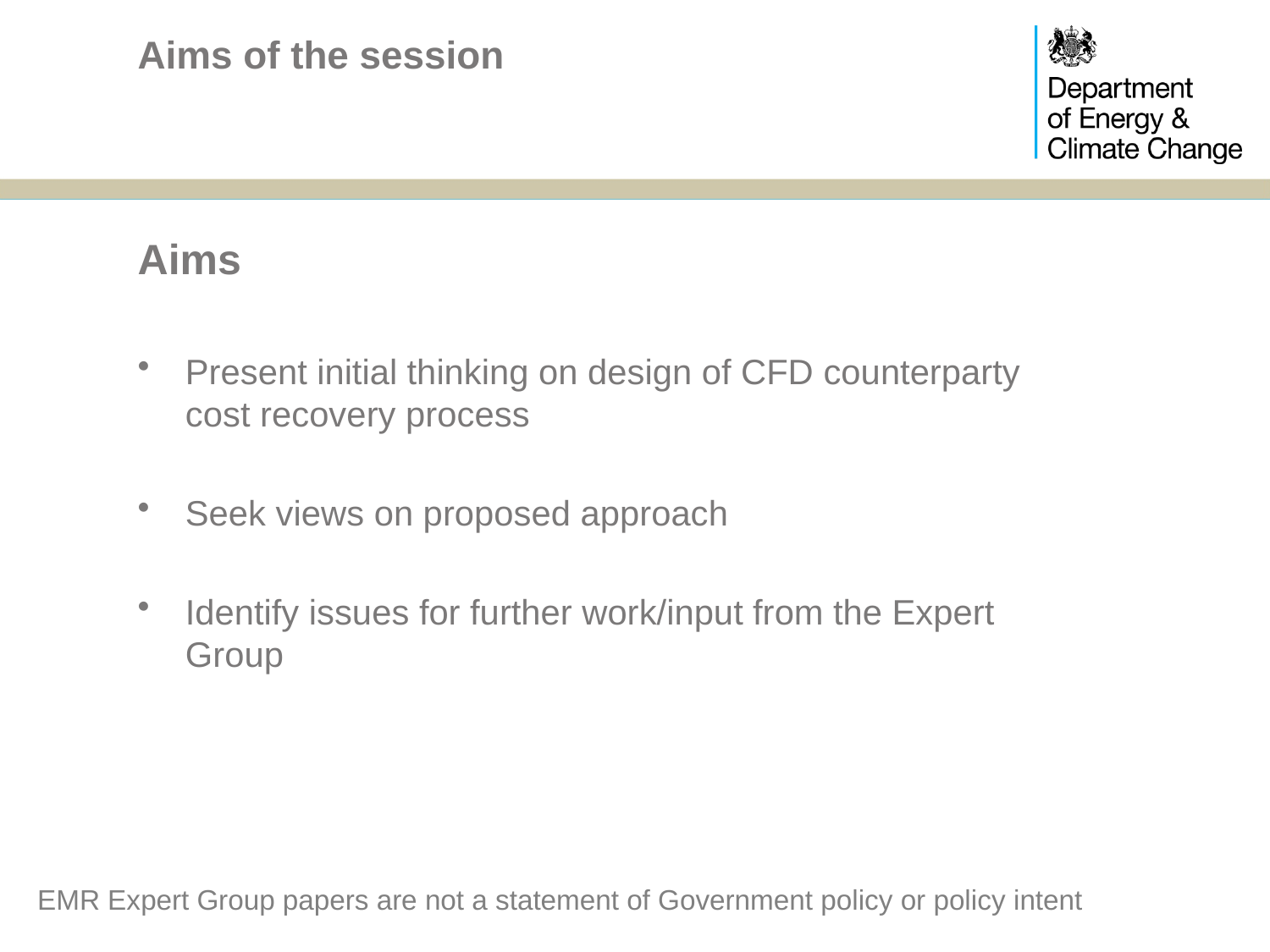

# Aims of the session
Aims

Present initial thinking on design of CFD counterparty cost recovery process

Seek views on proposed approach

Identify issues for further work/input from the Expert Group
EMR Expert Group papers are not a statement of Government policy or policy intent